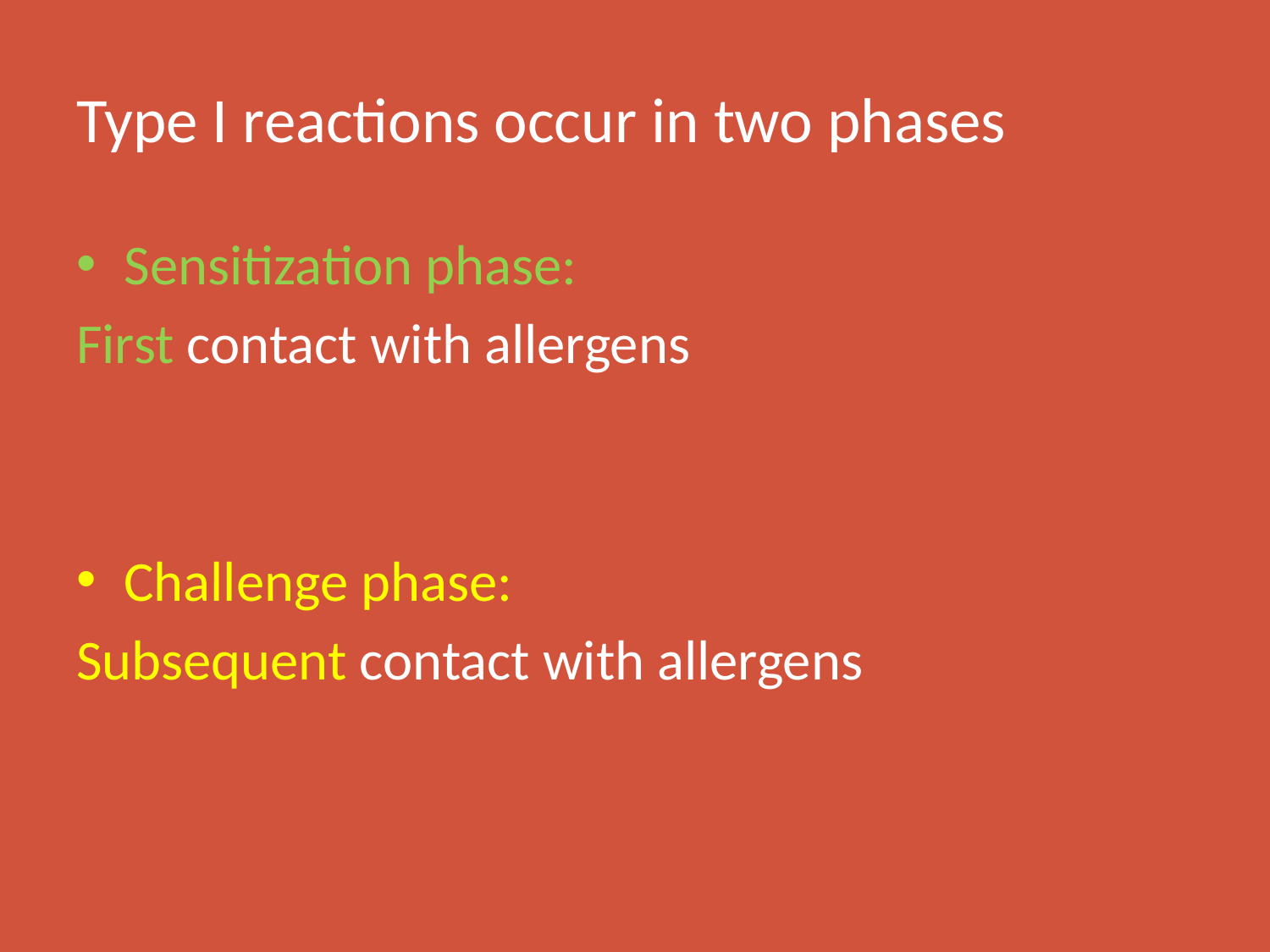

# Type I reactions occur in two phases
Sensitization phase:
First contact with allergens

Challenge phase:
Subsequent contact with allergens